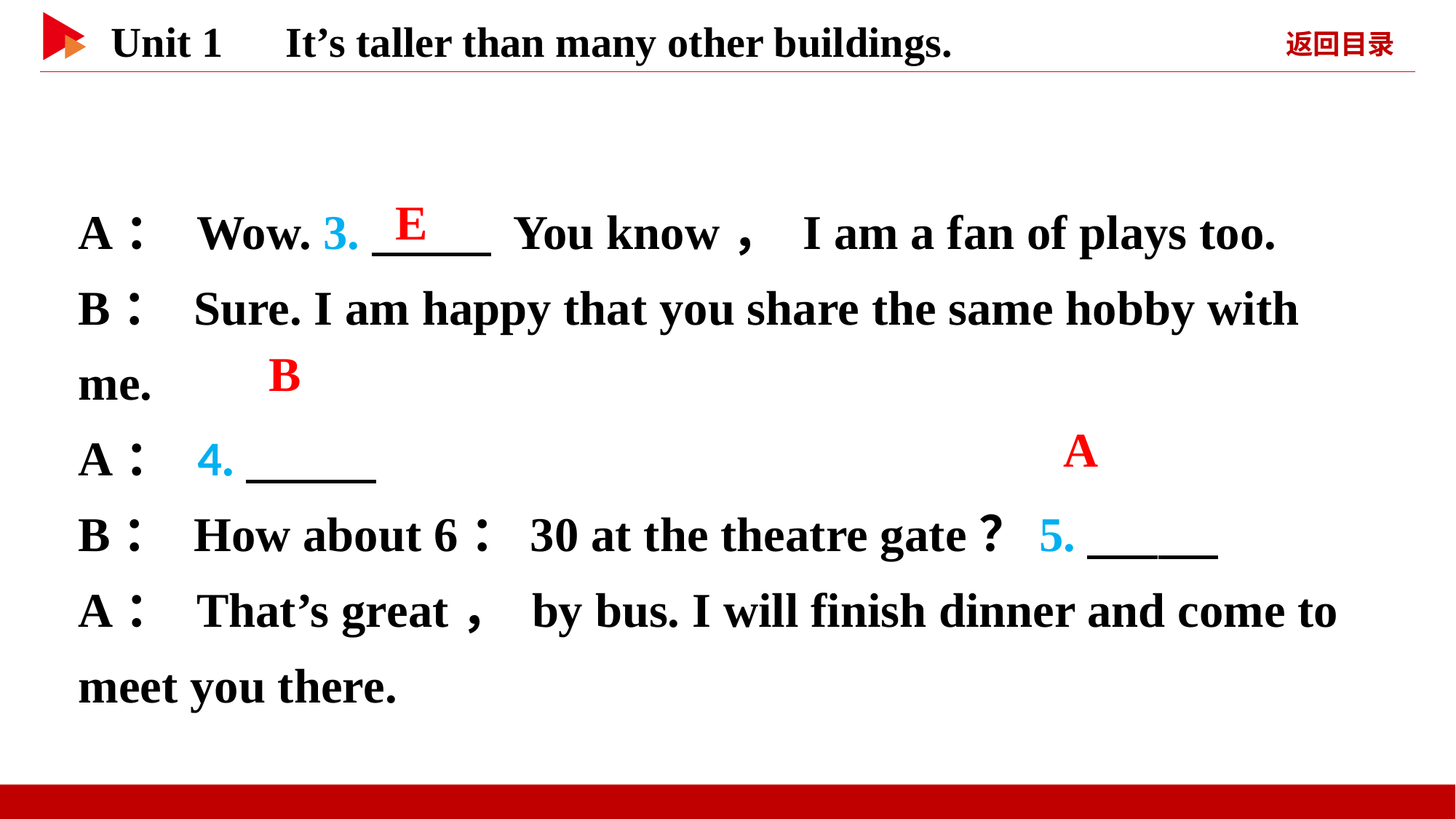

A： Wow. 3.　  　 You know， I am a fan of plays too.
B： Sure. I am happy that you share the same hobby with me.
A： 4.
B： How about 6：30 at the theatre gate？5.
A： That’s great， by bus. I will finish dinner and come to meet you there.
　E
　B
　A